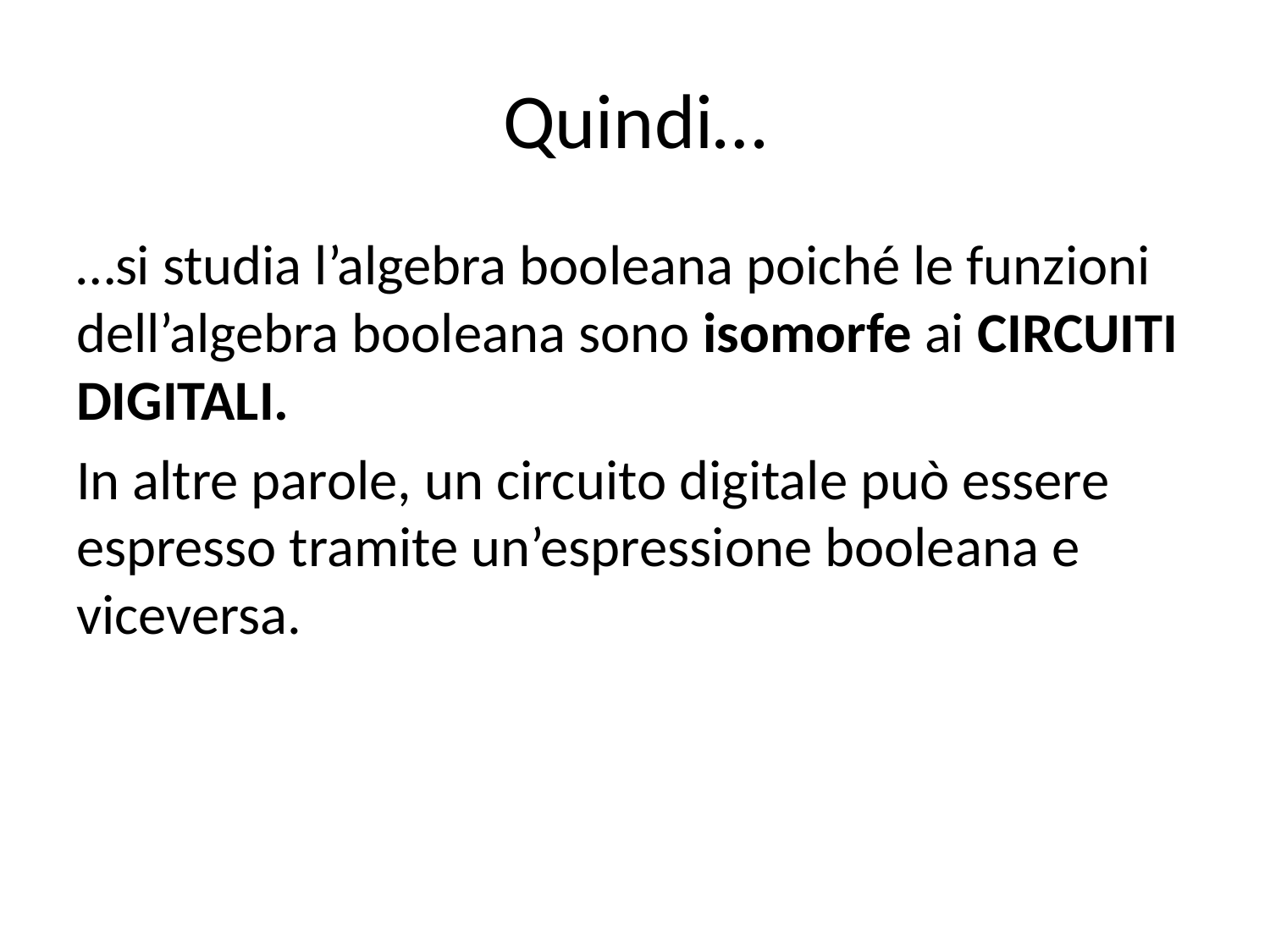

# Quindi…
…si studia l’algebra booleana poiché le funzioni dell’algebra booleana sono isomorfe ai CIRCUITI DIGITALI.
In altre parole, un circuito digitale può essere espresso tramite un’espressione booleana e viceversa.